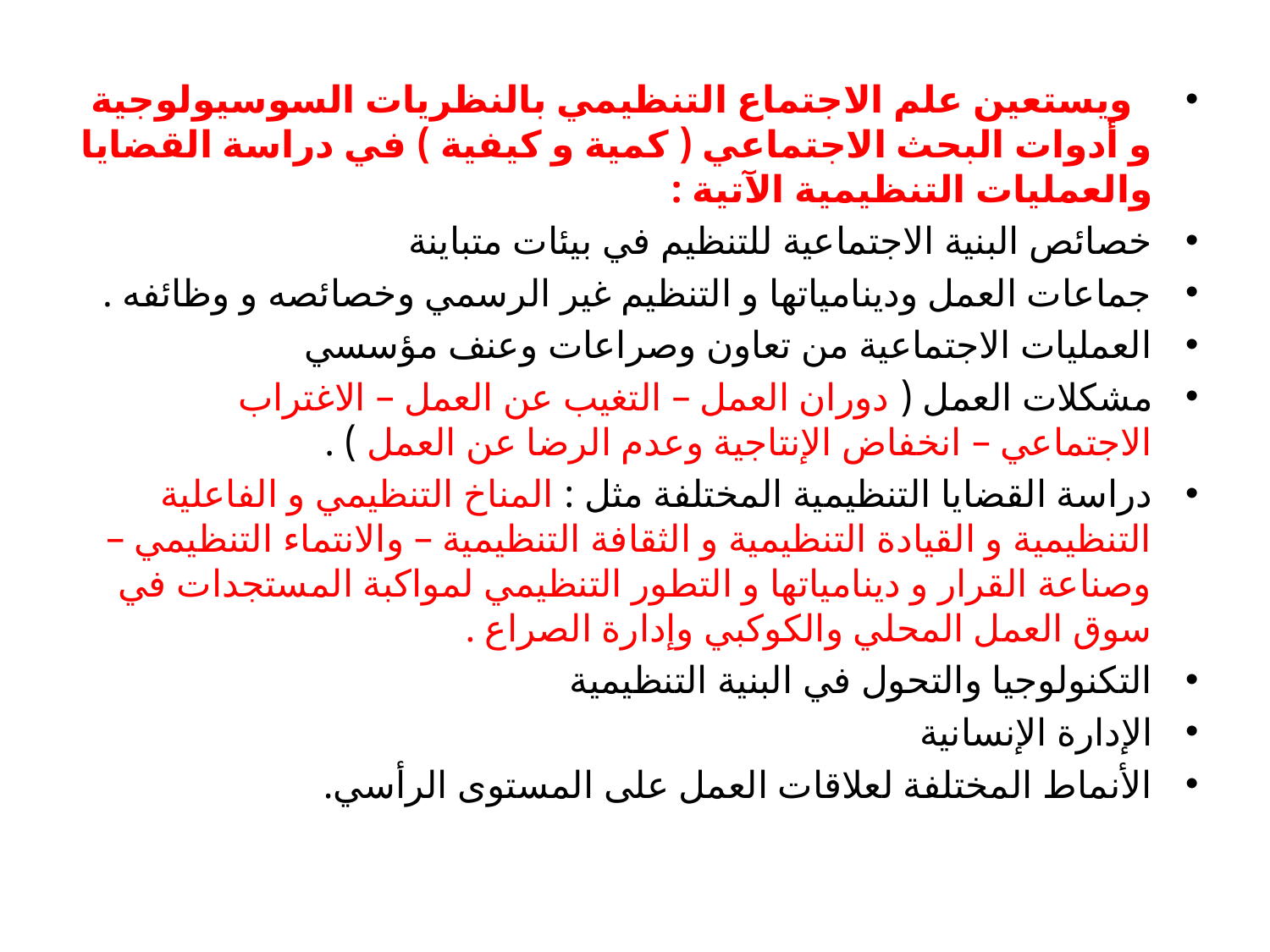

ويستعين علم الاجتماع التنظيمي بالنظريات السوسيولوجية و أدوات البحث الاجتماعي ( كمية و كيفية ) في دراسة القضايا والعمليات التنظيمية الآتية :
خصائص البنية الاجتماعية للتنظيم في بيئات متباينة
جماعات العمل ودينامياتها و التنظيم غير الرسمي وخصائصه و وظائفه .
العمليات الاجتماعية من تعاون وصراعات وعنف مؤسسي
مشكلات العمل ( دوران العمل – التغيب عن العمل – الاغتراب الاجتماعي – انخفاض الإنتاجية وعدم الرضا عن العمل ) .
دراسة القضايا التنظيمية المختلفة مثل : المناخ التنظيمي و الفاعلية التنظيمية و القيادة التنظيمية و الثقافة التنظيمية – والانتماء التنظيمي – وصناعة القرار و دينامياتها و التطور التنظيمي لمواكبة المستجدات في سوق العمل المحلي والكوكبي وإدارة الصراع .
التكنولوجيا والتحول في البنية التنظيمية
الإدارة الإنسانية
الأنماط المختلفة لعلاقات العمل على المستوى الرأسي.